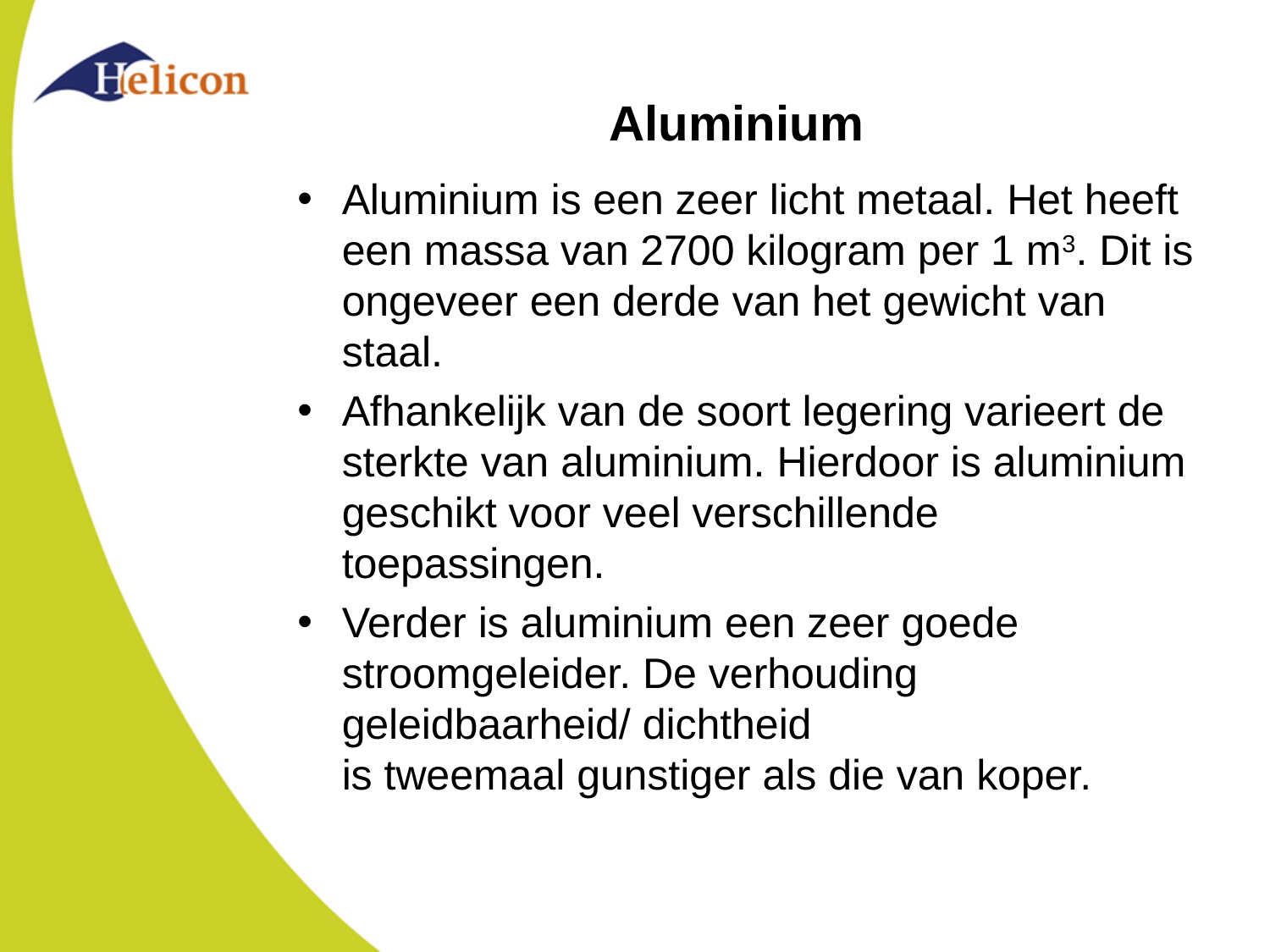

# Aluminium
Aluminium is een zeer licht metaal. Het heeft een massa van 2700 kilogram per 1 m3. Dit is
ongeveer een derde van het gewicht van staal.
Afhankelijk van de soort legering varieert de sterkte van aluminium. Hierdoor is aluminium
geschikt voor veel verschillende toepassingen.
Verder is aluminium een zeer goede stroomgeleider. De verhouding geleidbaarheid/ dichtheid
is tweemaal gunstiger als die van koper.